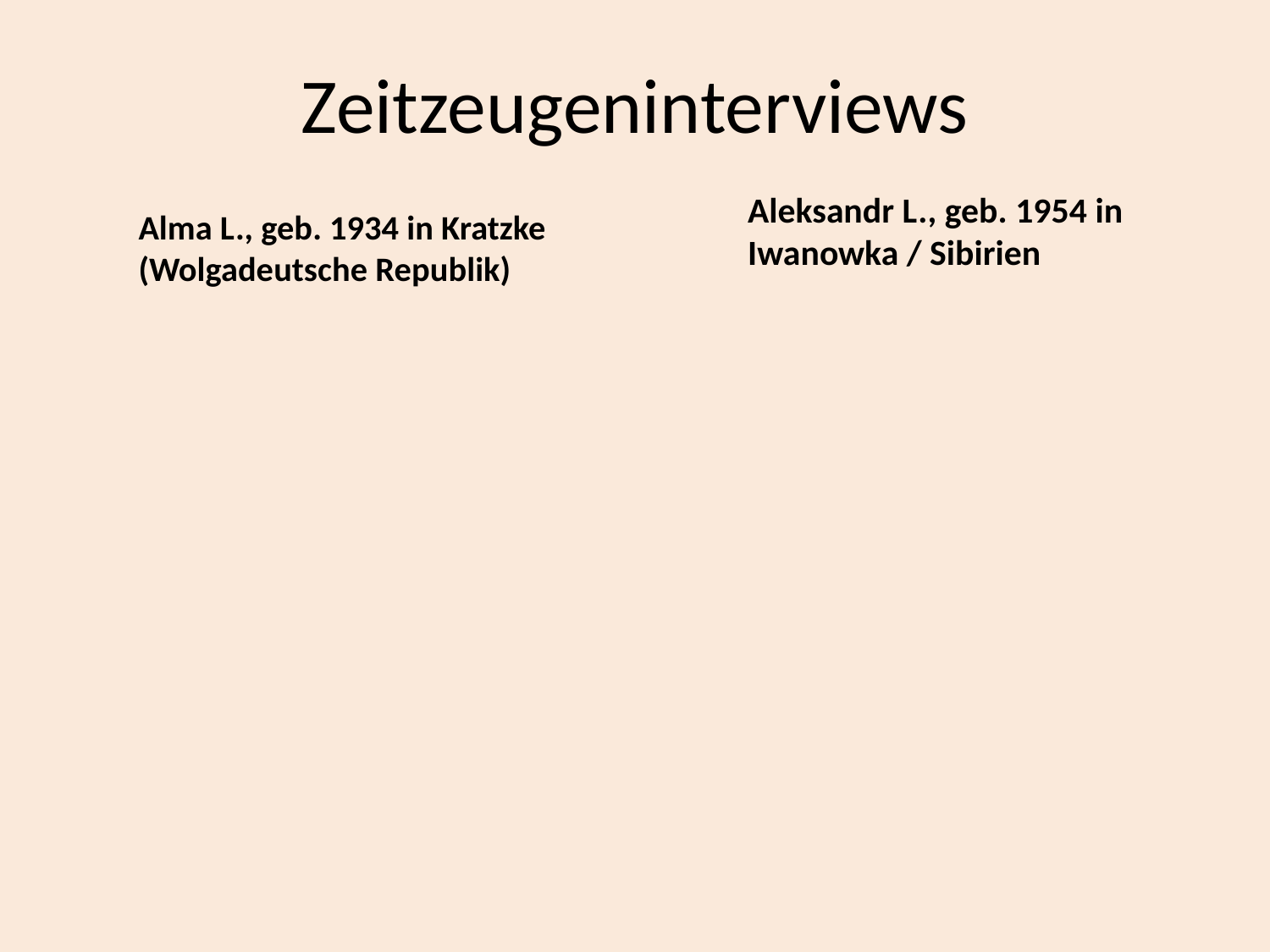

# Zeitzeugeninterviews
Alma L., geb. 1934 in Kratzke (Wolgadeutsche Republik)
Aleksandr L., geb. 1954 in Iwanowka / Sibirien